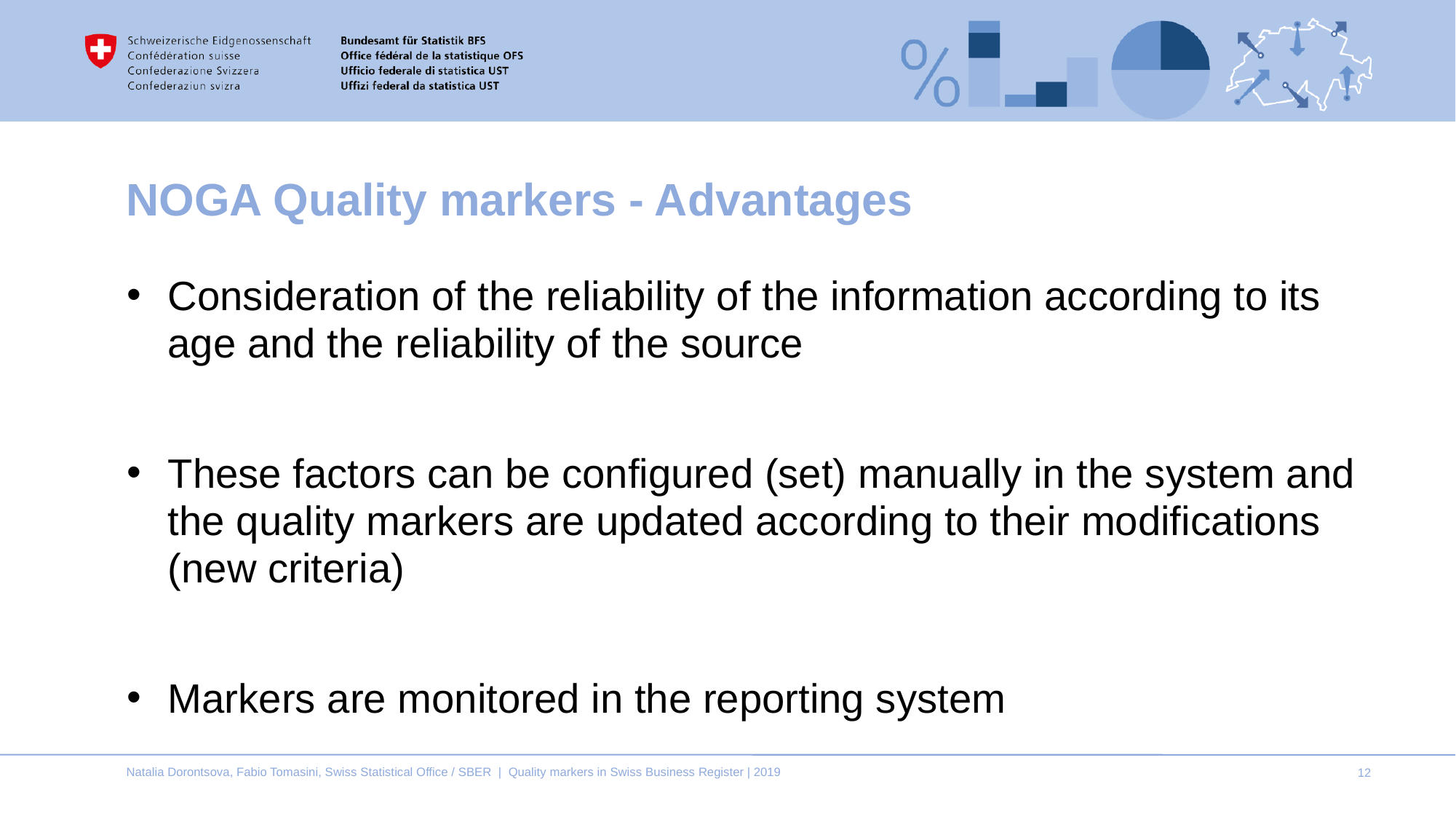

# NOGA Quality markers - Advantages
Consideration of the reliability of the information according to its age and the reliability of the source

These factors can be configured (set) manually in the system and the quality markers are updated according to their modifications (new criteria)

Markers are monitored in the reporting system
Natalia Dorontsova, Fabio Tomasini, Swiss Statistical Office / SBER  |  Quality markers in Swiss Business Register | 2019
12